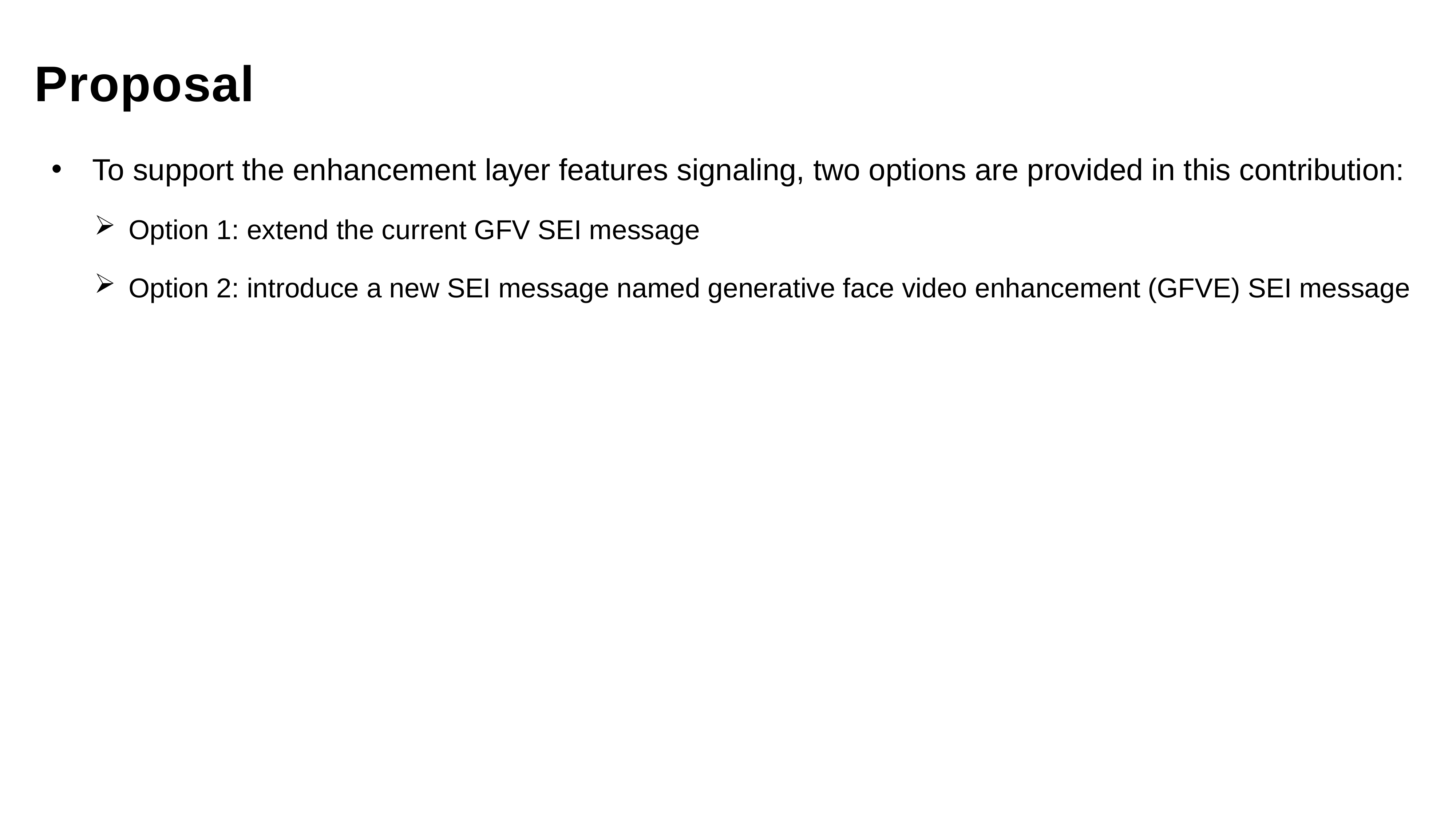

BBAAD9C20180234D78A0072836F0BA9012B9B2061D1C5B80AAD98B33B1BE2B238B43BB38B1696B0022C92A08C846AFEB15F9212A41D0CB411BBFC221707E24DE24F3B7AD0723F6B7648F24D7609240F448D2E91E7606108768A7B19A25629C58DB962B94CE3
Proposal
To support the enhancement layer features signaling, two options are provided in this contribution:
Option 1: extend the current GFV SEI message
Option 2: introduce a new SEI message named generative face video enhancement (GFVE) SEI message